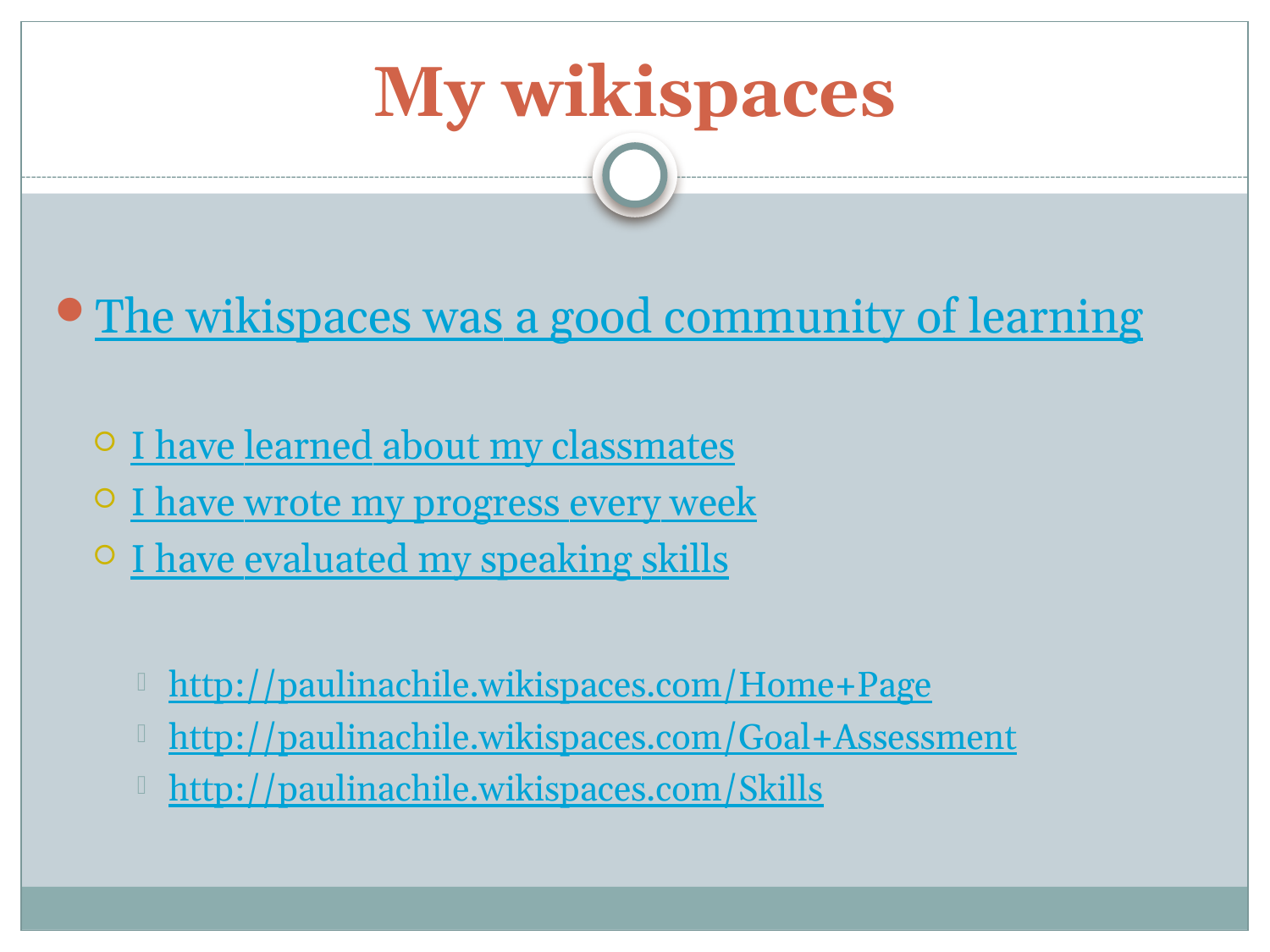

# My wikispaces

The wikispaces was a good community of learning

I have learned about my classmates
I have wrote my progress every week
I have evaluated my speaking skills

http://paulinachile.wikispaces.com/Home+Page
http://paulinachile.wikispaces.com/Goal+Assessment
http://paulinachile.wikispaces.com/Skills